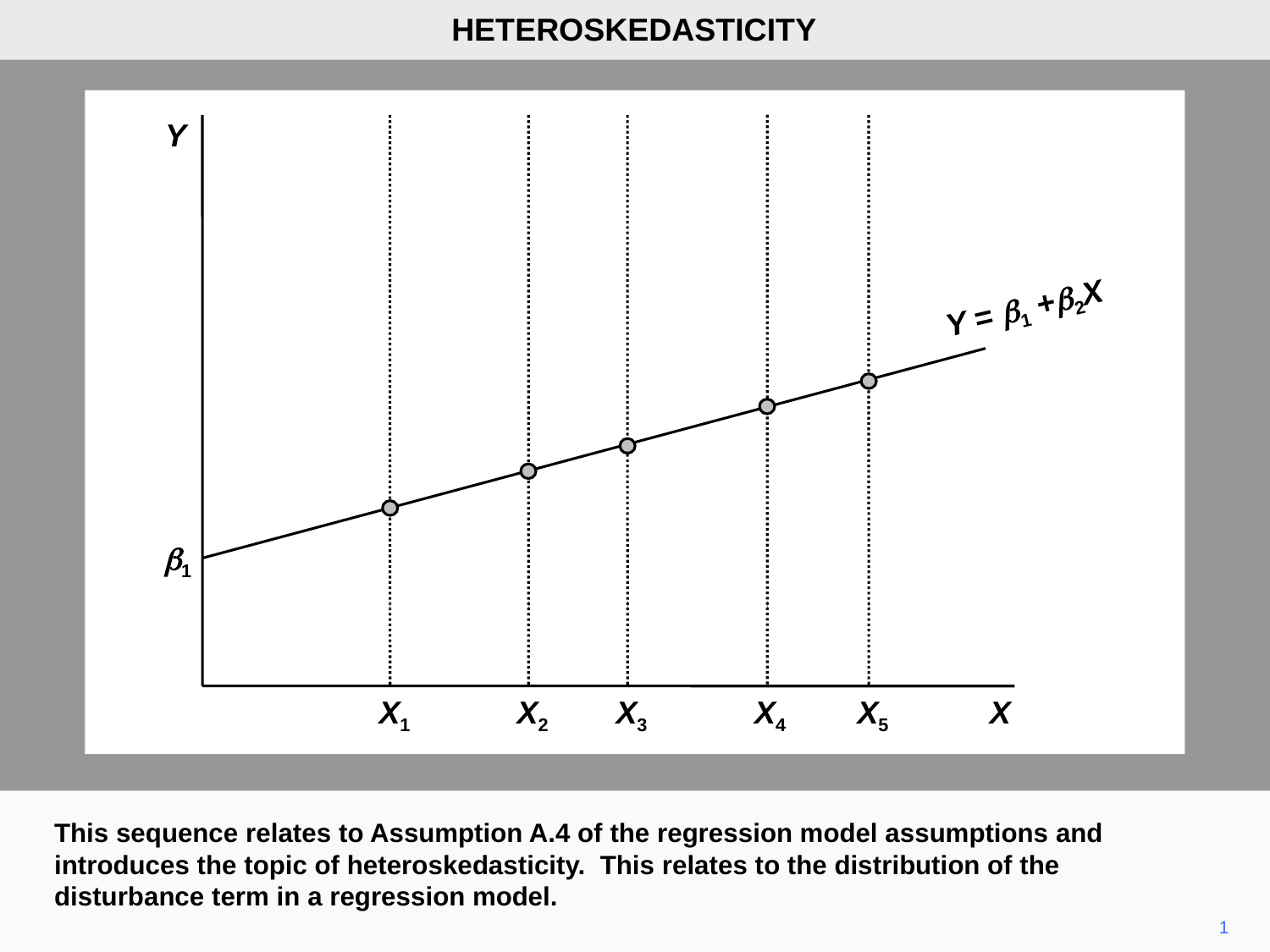

HETEROSKEDASTICITY

Y

Y = β1 +β2X

β1

X1
X2
X3
X4
X5
X

This sequence relates to Assumption A.4 of the regression model assumptions and introduces the topic of heteroskedasticity.  This relates to the distribution of the disturbance term in a regression model.
1